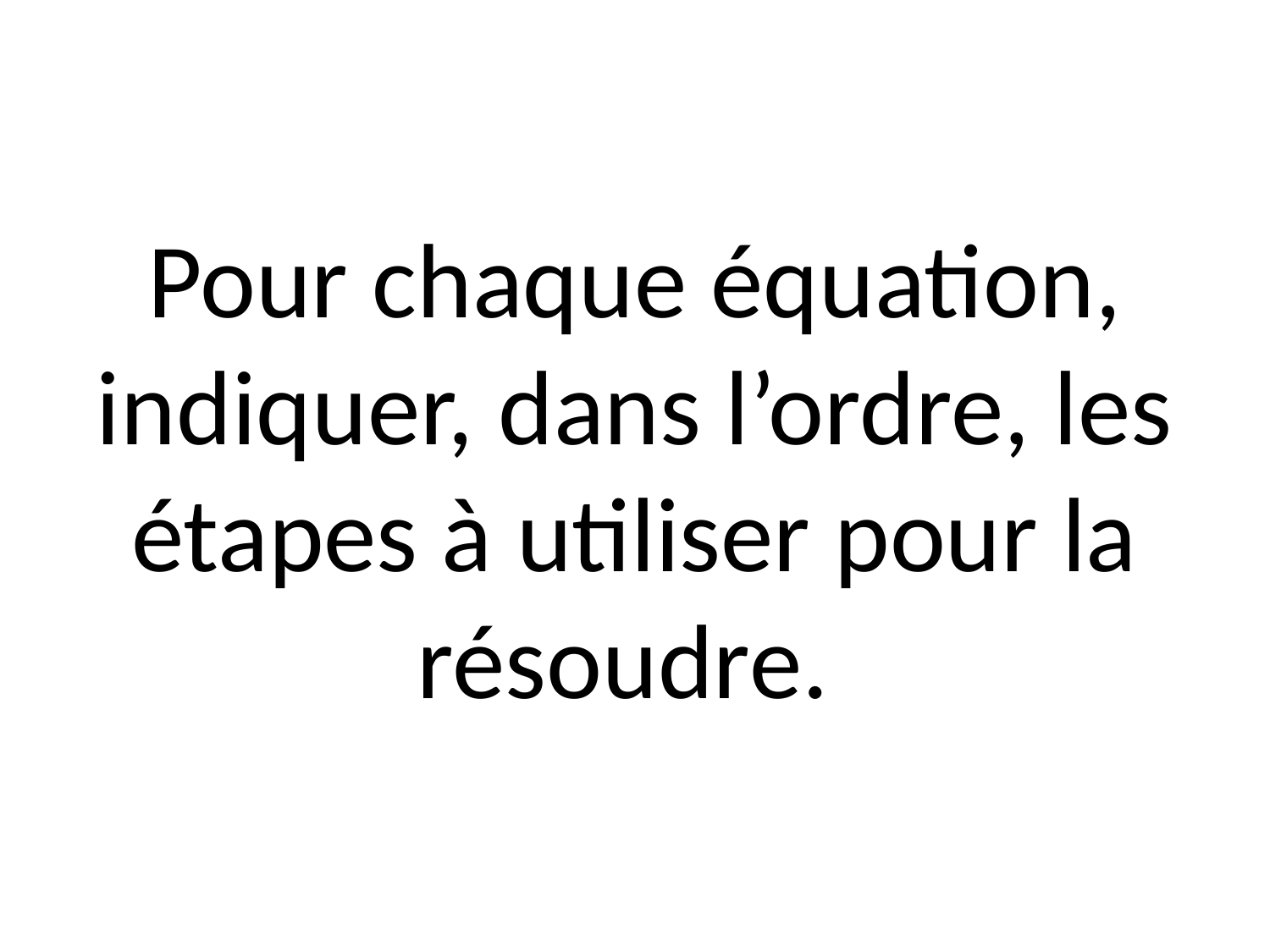

# Pour chaque équation, indiquer, dans l’ordre, les étapes à utiliser pour la résoudre.